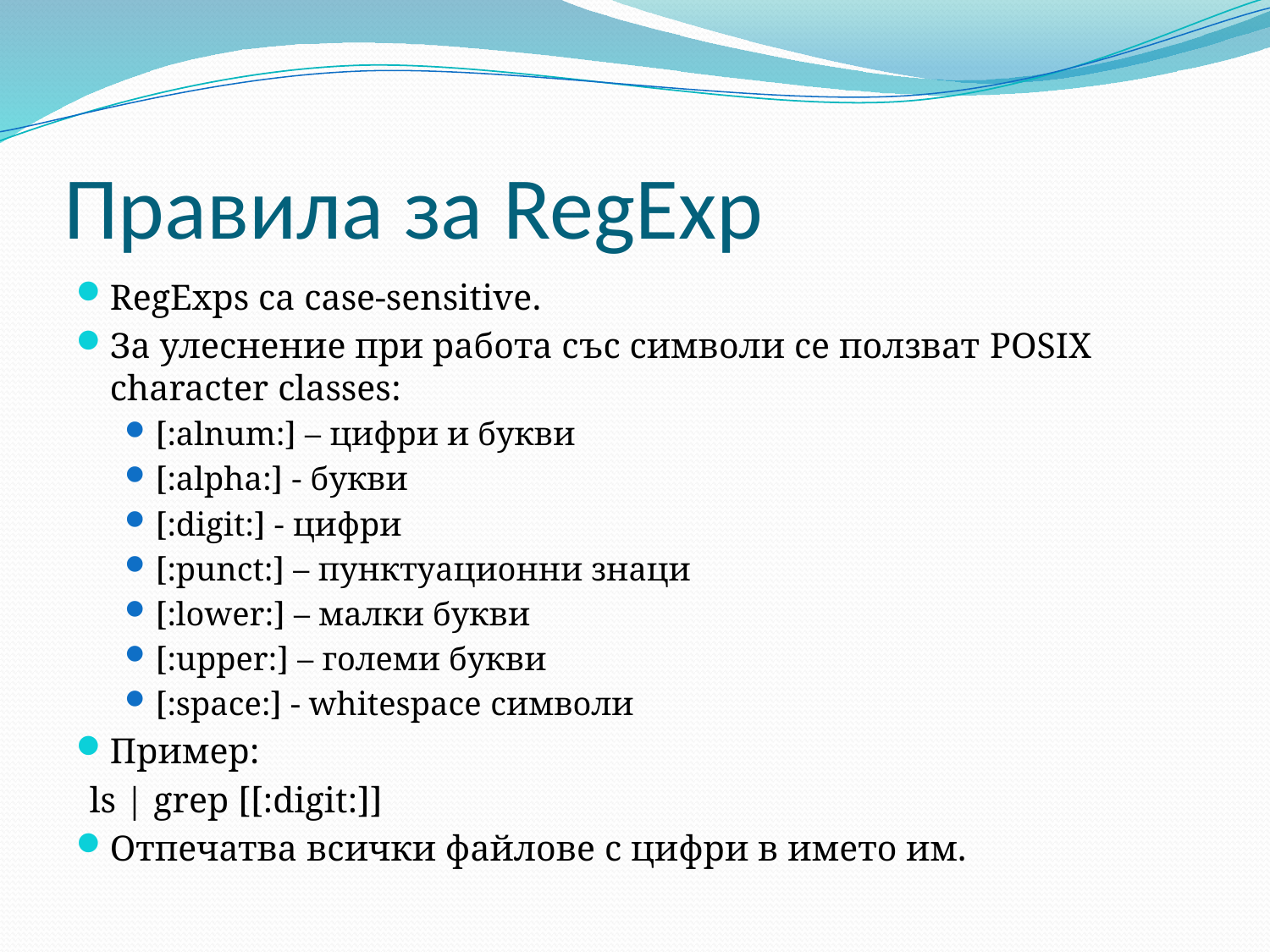

# Правила за RegExp
RegExps са case-sensitive.
За улеснение при работа със символи се ползват POSIX character classes:
[:alnum:] – цифри и букви
[:alpha:] - букви
[:digit:] - цифри
[:punct:] – пунктуационни знаци
[:lower:] – малки букви
[:upper:] – големи букви
[:space:] - whitespace символи
Пример:
ls | grep [[:digit:]]
Отпечатва всички файлове с цифри в името им.